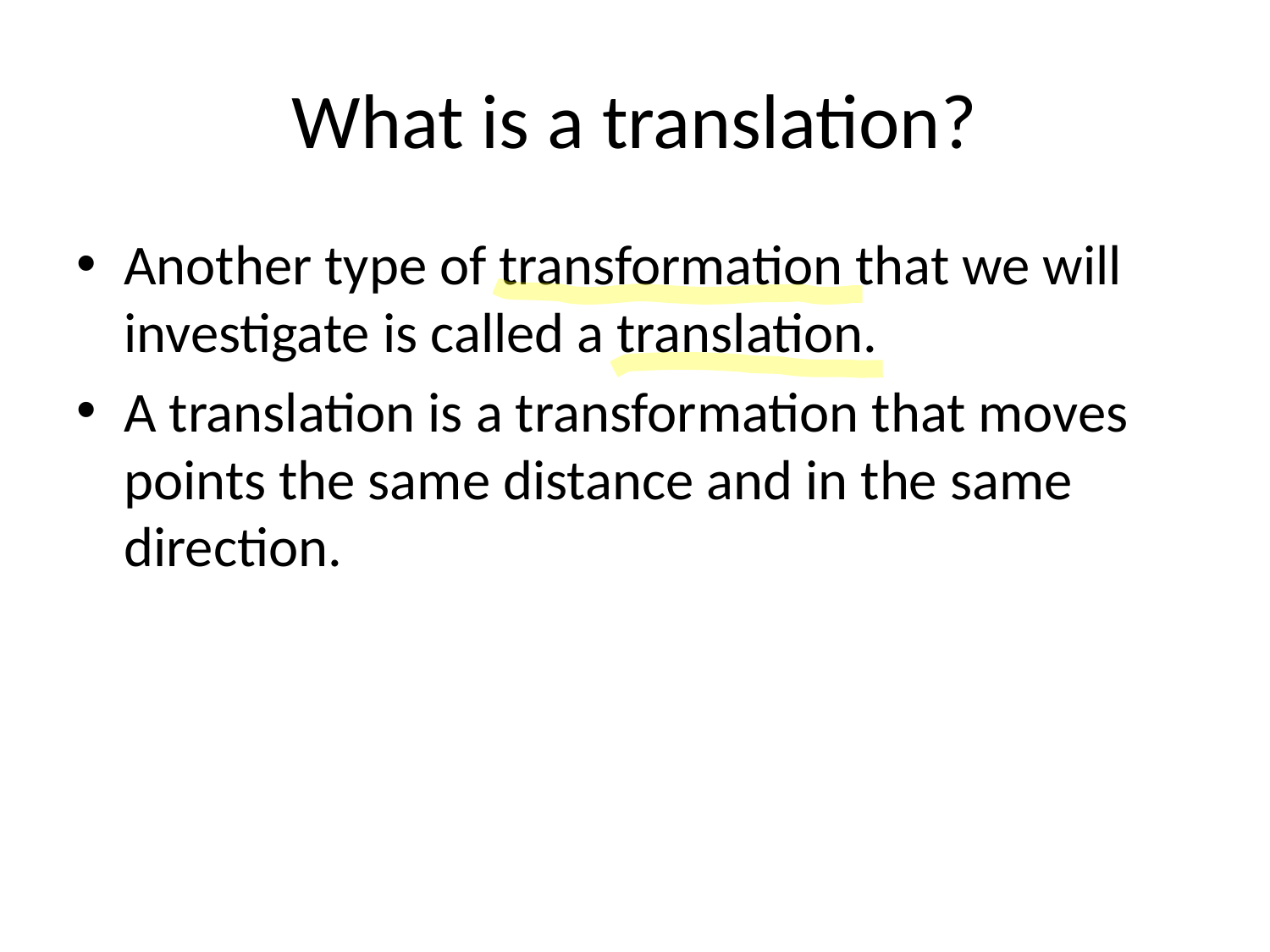

# What is a translation?
Another type of transformation that we will investigate is called a translation.
A translation is a transformation that moves points the same distance and in the same direction.